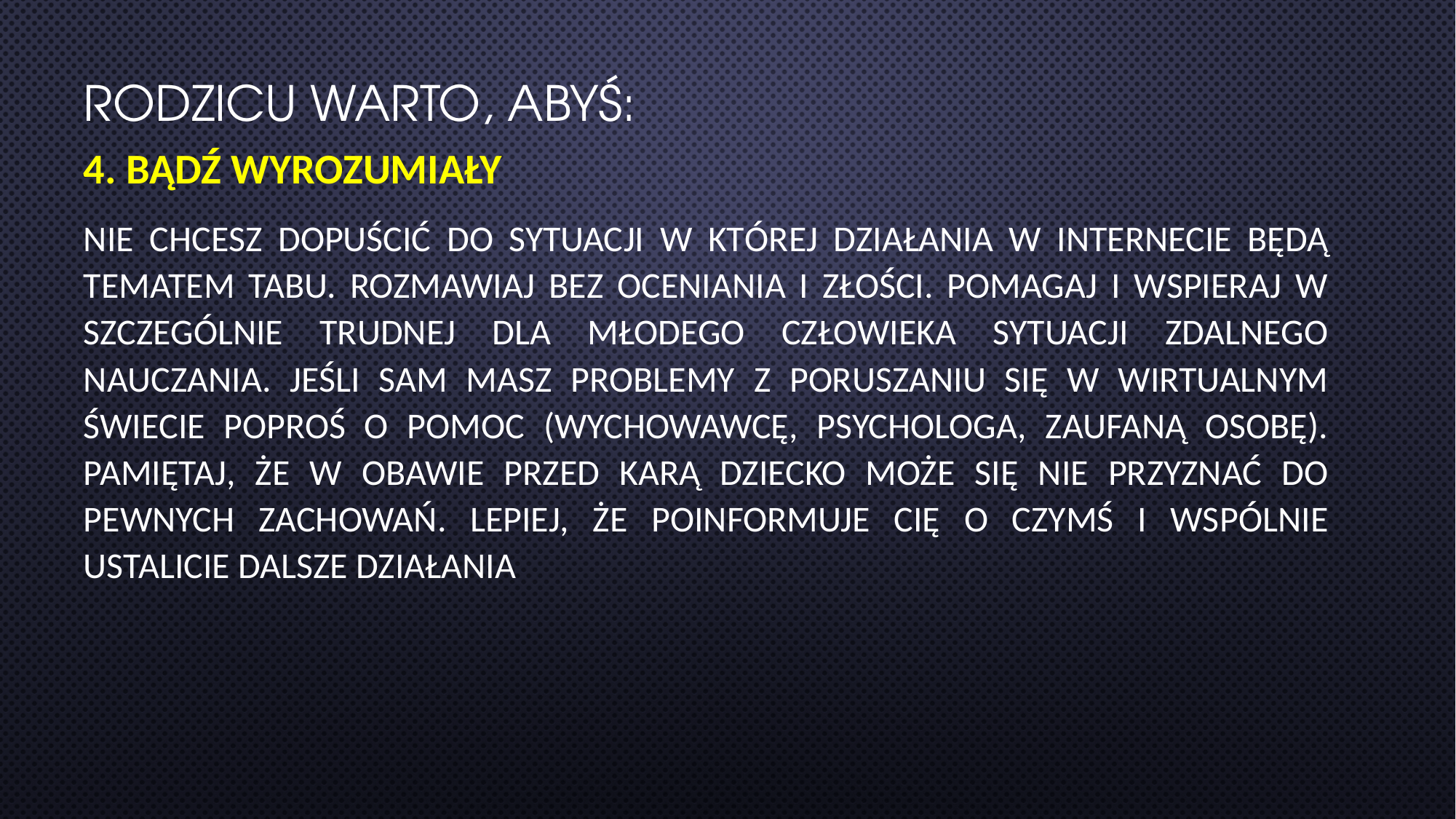

# Rodzicu warto, abyś:
4. Bądź wyrozumiały
nie chcesz dopuścić do sytuacji w której działania w Internecie będą tematem tabu. Rozmawiaj bez oceniania i złości. Pomagaj i wspieraj w szczególnie trudnej dla młodego człowieka sytuacji zdalnego nauczania. Jeśli sam masz problemy z poruszaniu się w wirtualnym świecie poproś o pomoc (wychowawcę, psychologa, zaufaną osobę). Pamiętaj, że w obawie przed karą dziecko może się nie przyznać do pewnych zachowań. lepiej, że poinformuje Cię o czymś i wspólnie ustalicie dalsze działania